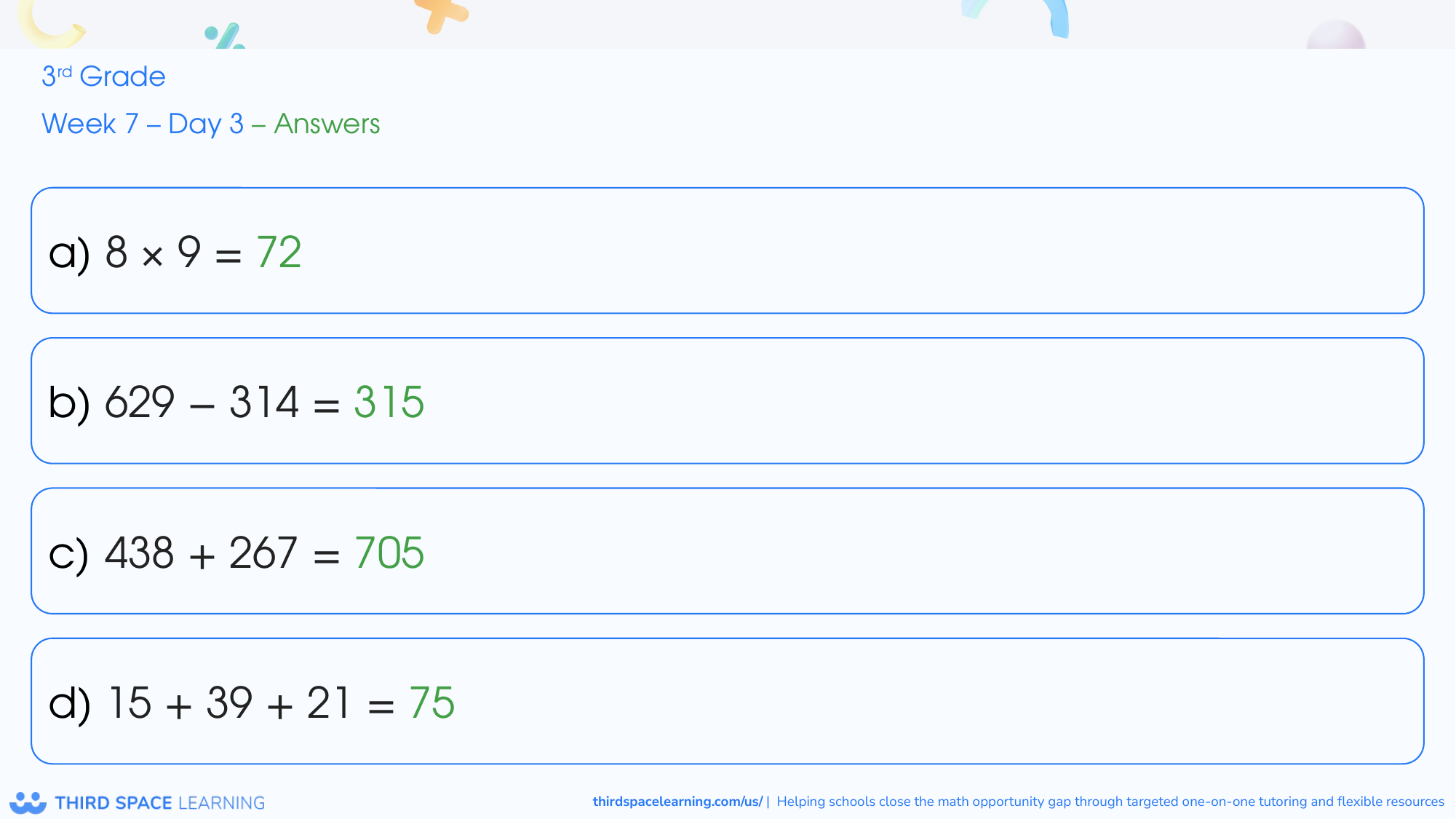

3rd Grade
Week 7 – Day 3 – Answers
8 × 9 = 72
629 − 314 = 315
438 + 267 = 705
15 + 39 + 21 = 75